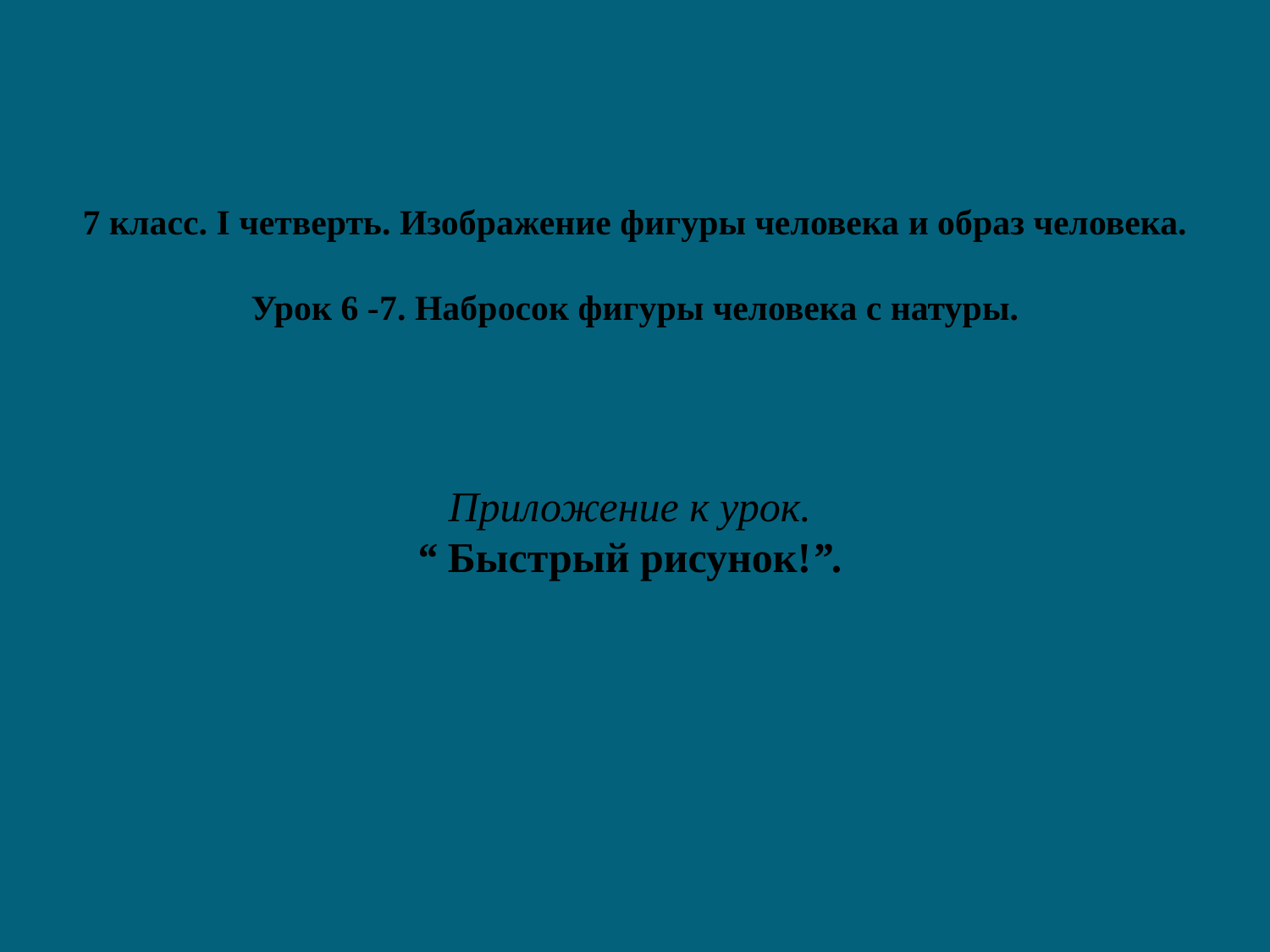

# 7 класс. I четверть. Изображение фигуры человека и образ человека. Урок 6 -7. Набросок фигуры человека с натуры. Приложение к урок. “ Быстрый рисунок!”.